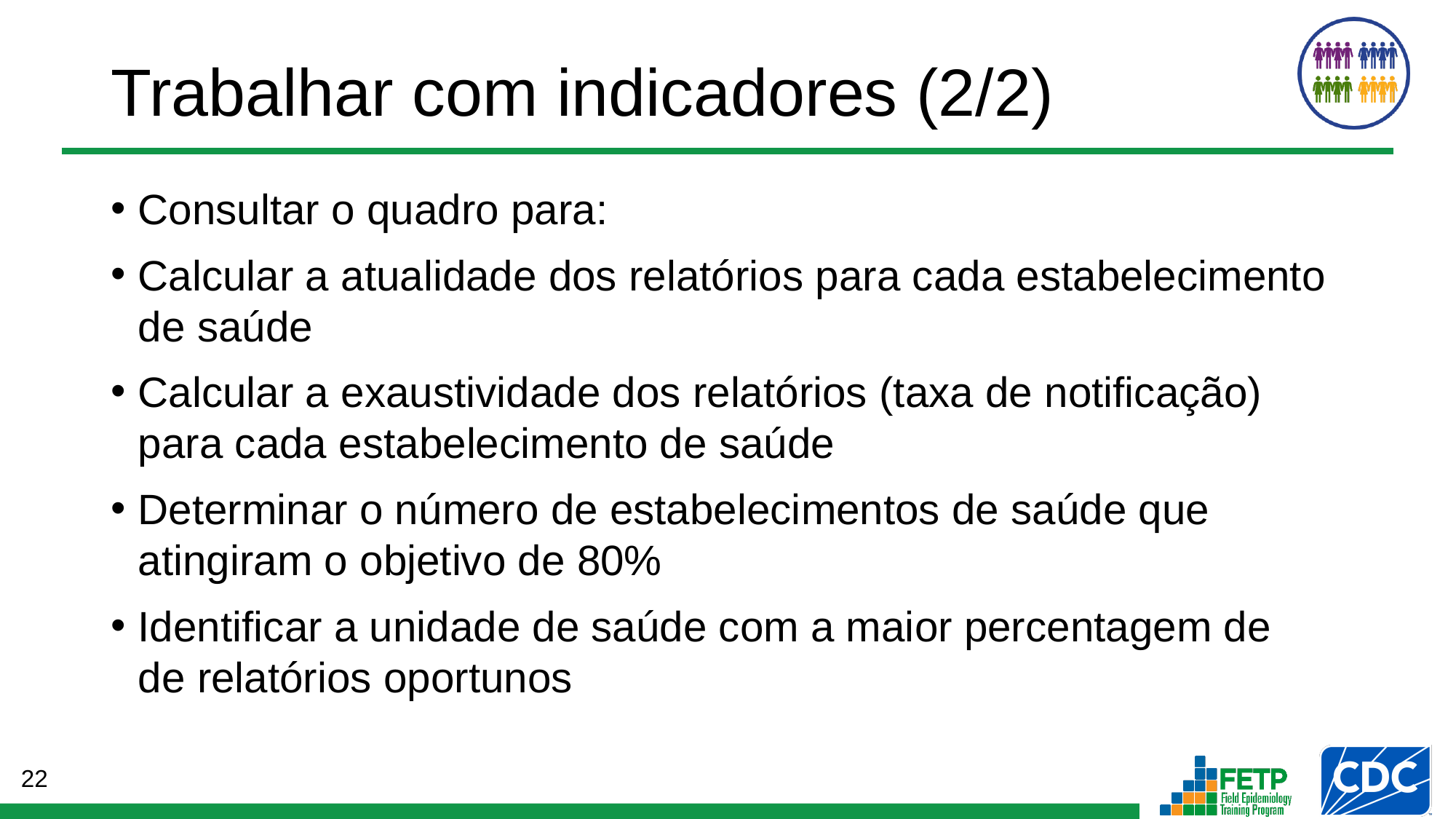

# Trabalhar com indicadores (2/2)
Consultar o quadro para:
Calcular a atualidade dos relatórios para cada estabelecimento de saúde
Calcular a exaustividade dos relatórios (taxa de notificação) para cada estabelecimento de saúde
Determinar o número de estabelecimentos de saúde que atingiram o objetivo de 80%
Identificar a unidade de saúde com a maior percentagem de
de relatórios oportunos